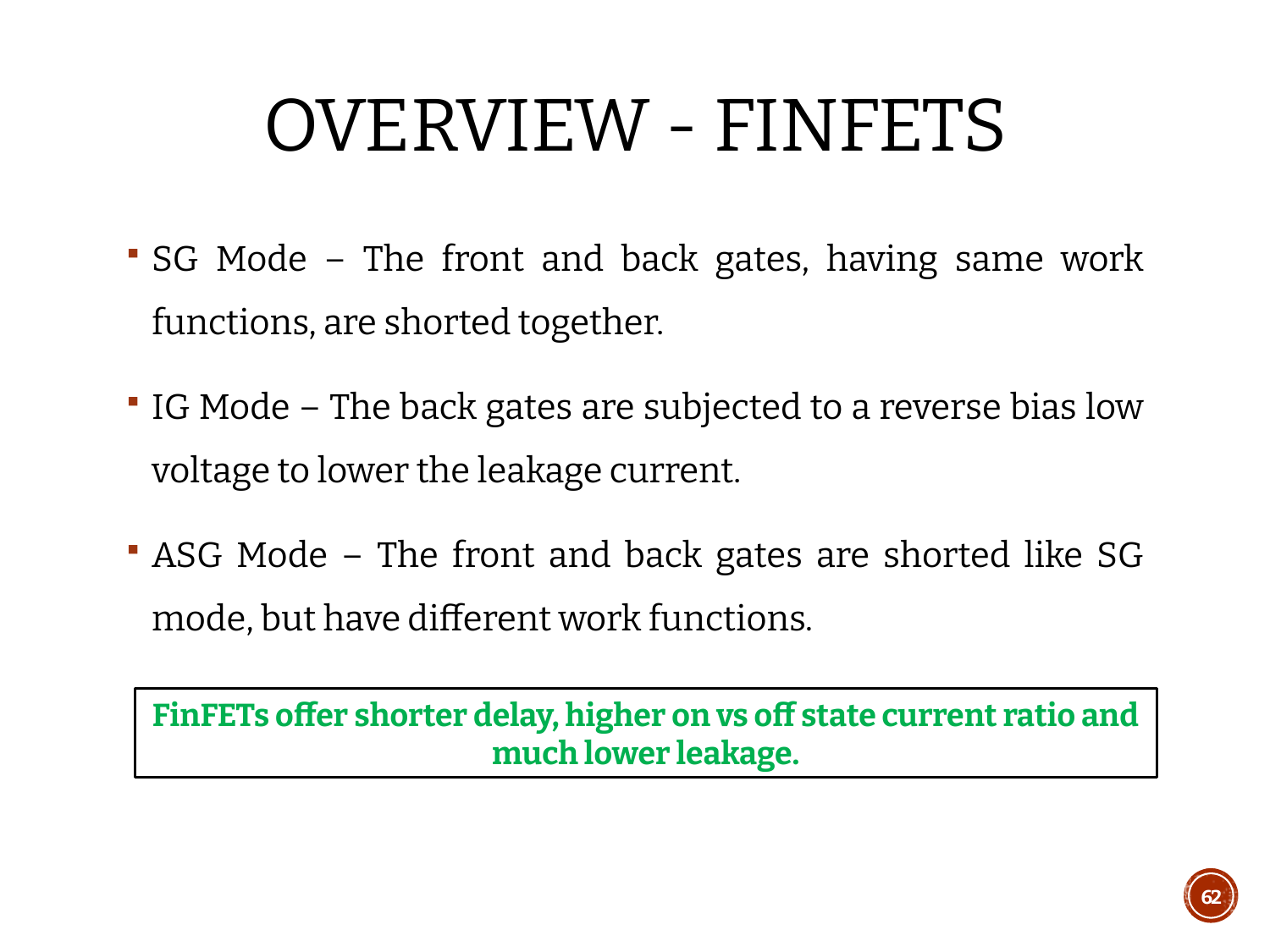

# Overview - FinFETs
SG Mode – The front and back gates, having same work functions, are shorted together.
IG Mode – The back gates are subjected to a reverse bias low voltage to lower the leakage current.
ASG Mode – The front and back gates are shorted like SG mode, but have different work functions.

FinFETs offer shorter delay, higher on vs off state current ratio and much lower leakage.
62